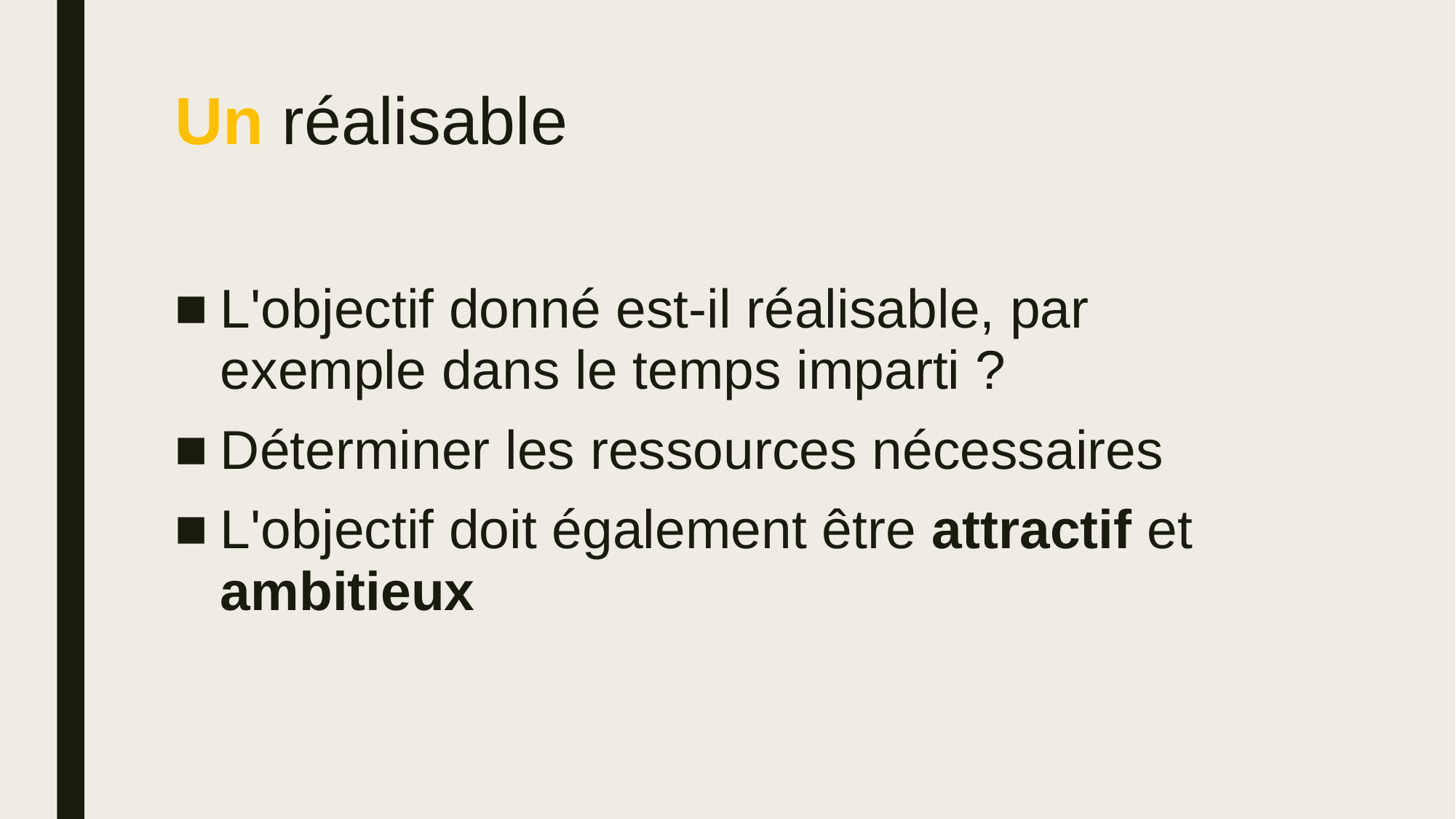

# Un réalisable
L'objectif donné est-il réalisable, par exemple dans le temps imparti ?
Déterminer les ressources nécessaires
L'objectif doit également être attractif et ambitieux